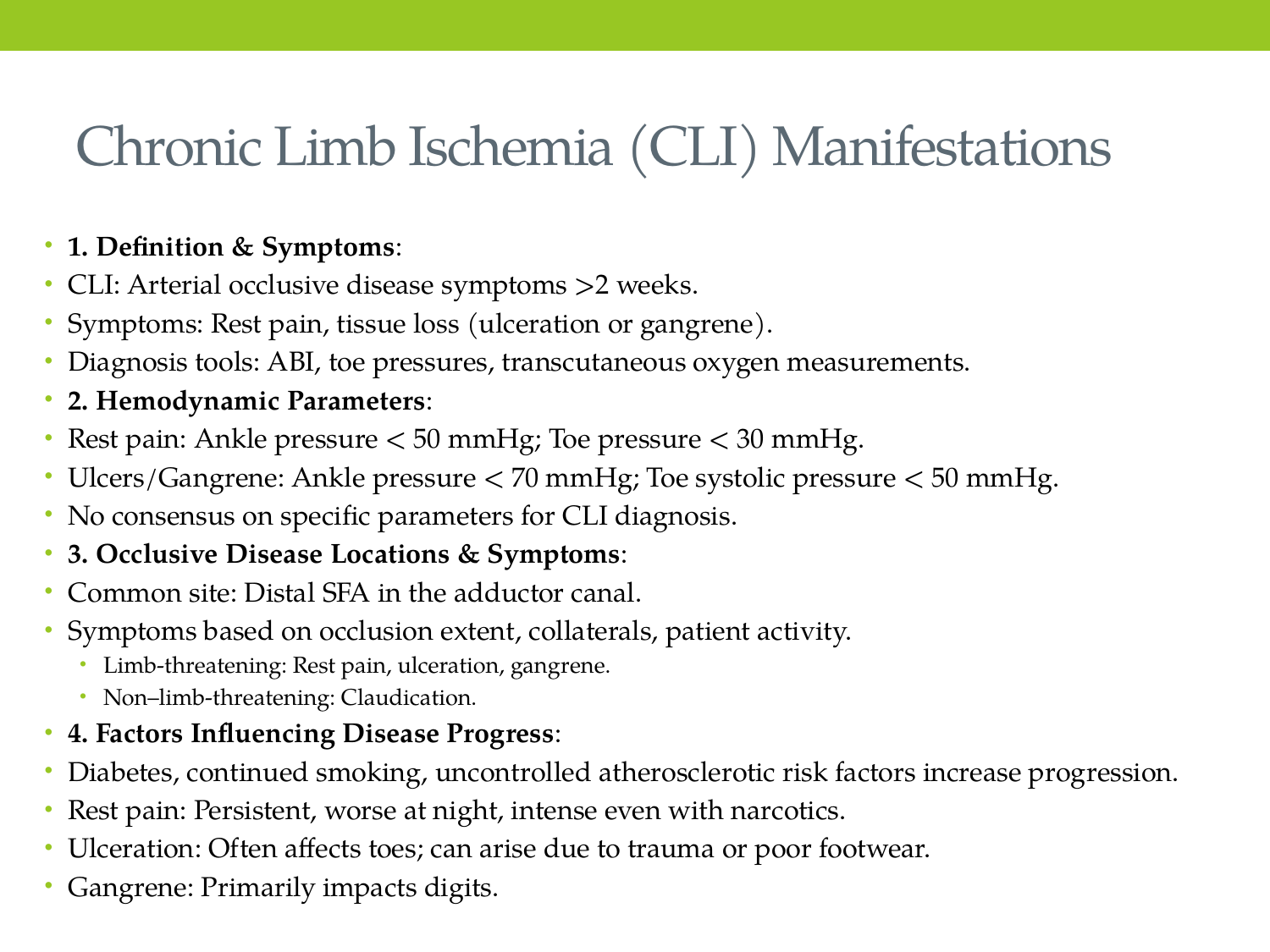

# Chronic Limb Ischemia (CLI) Manifestations
1. Definition & Symptoms:
CLI: Arterial occlusive disease symptoms >2 weeks.
Symptoms: Rest pain, tissue loss (ulceration or gangrene).
Diagnosis tools: ABI, toe pressures, transcutaneous oxygen measurements.
2. Hemodynamic Parameters:
Rest pain: Ankle pressure < 50 mmHg; Toe pressure < 30 mmHg.
Ulcers/Gangrene: Ankle pressure < 70 mmHg; Toe systolic pressure < 50 mmHg.
No consensus on specific parameters for CLI diagnosis.
3. Occlusive Disease Locations & Symptoms:
Common site: Distal SFA in the adductor canal.
Symptoms based on occlusion extent, collaterals, patient activity.
Limb-threatening: Rest pain, ulceration, gangrene.
Non–limb-threatening: Claudication.
4. Factors Influencing Disease Progress:
Diabetes, continued smoking, uncontrolled atherosclerotic risk factors increase progression.
Rest pain: Persistent, worse at night, intense even with narcotics.
Ulceration: Often affects toes; can arise due to trauma or poor footwear.
Gangrene: Primarily impacts digits.